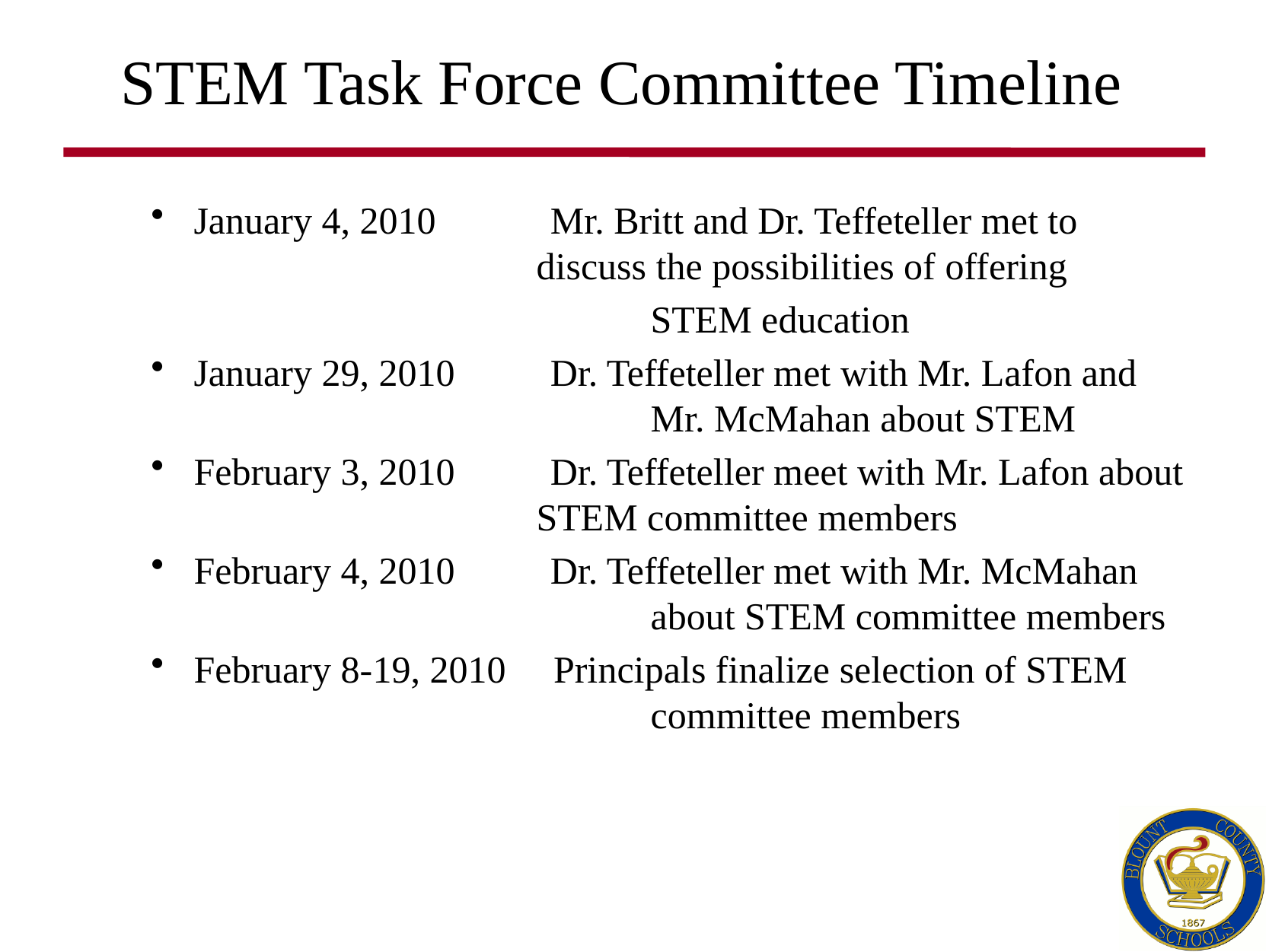

# STEM Task Force Committee Timeline

January 4, 2010            Mr. Britt and Dr. Teffeteller met to 					discuss the possibilities of offering
					STEM education
January 29, 2010          Dr. Teffeteller met with Mr. Lafon and 					Mr. McMahan about STEM
February 3, 2010          Dr. Teffeteller meet with Mr. Lafon about 				STEM committee members
February 4, 2010          Dr. Teffeteller met with Mr. McMahan 					about STEM committee members
February 8-19, 2010     Principals finalize selection of STEM 					committee members